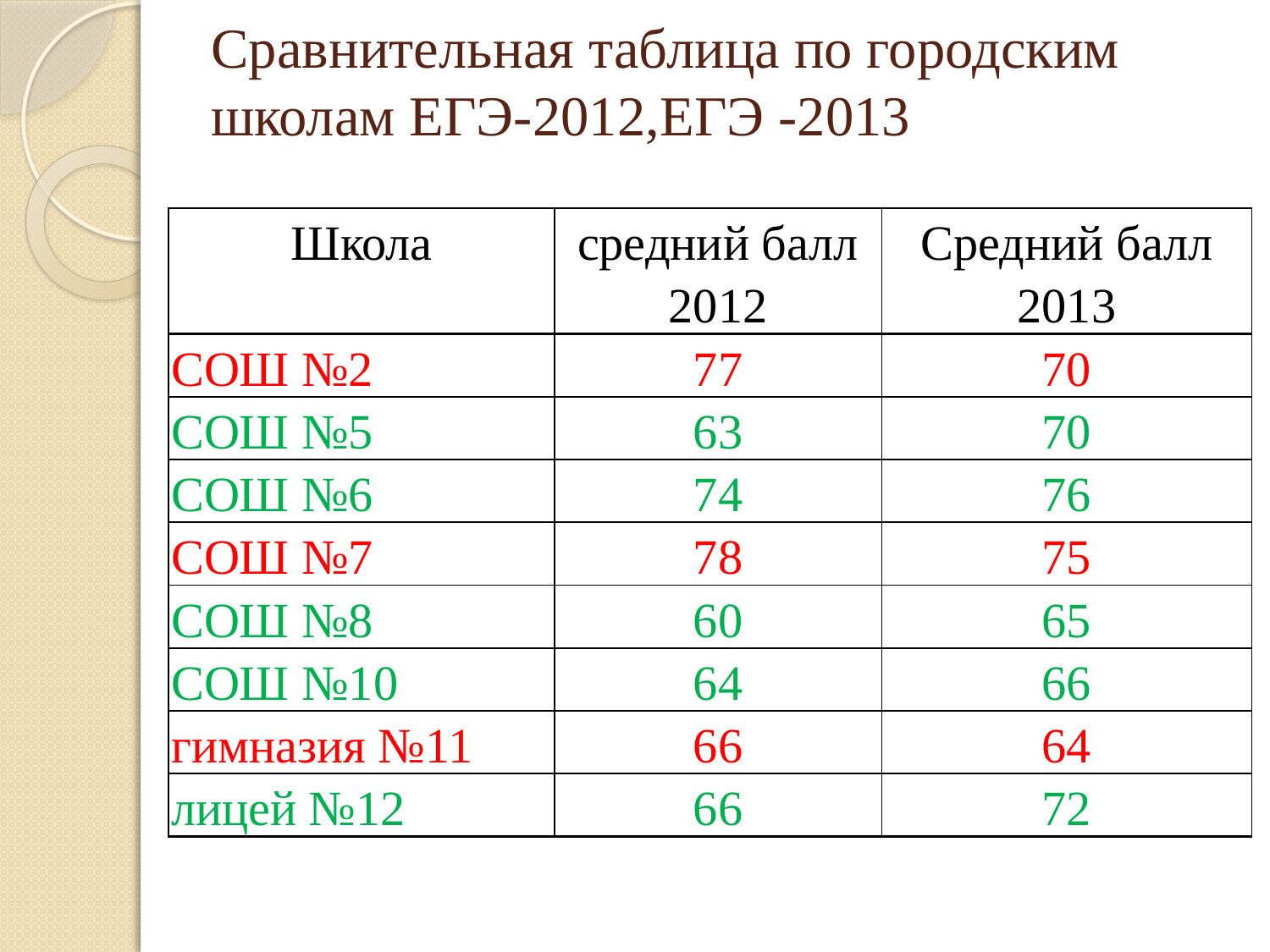

# Сравнительная таблица по городским школам ЕГЭ-2012,ЕГЭ -2013

| Школа | средний балл 2012 | Средний балл 2013 |
| --- | --- | --- |
| СОШ №2 | 77 | 70 |
| СОШ №5 | 63 | 70 |
| СОШ №6 | 74 | 76 |
| СОШ №7 | 78 | 75 |
| СОШ №8 | 60 | 65 |
| СОШ №10 | 64 | 66 |
| гимназия №11 | 66 | 64 |
| лицей №12 | 66 | 72 |